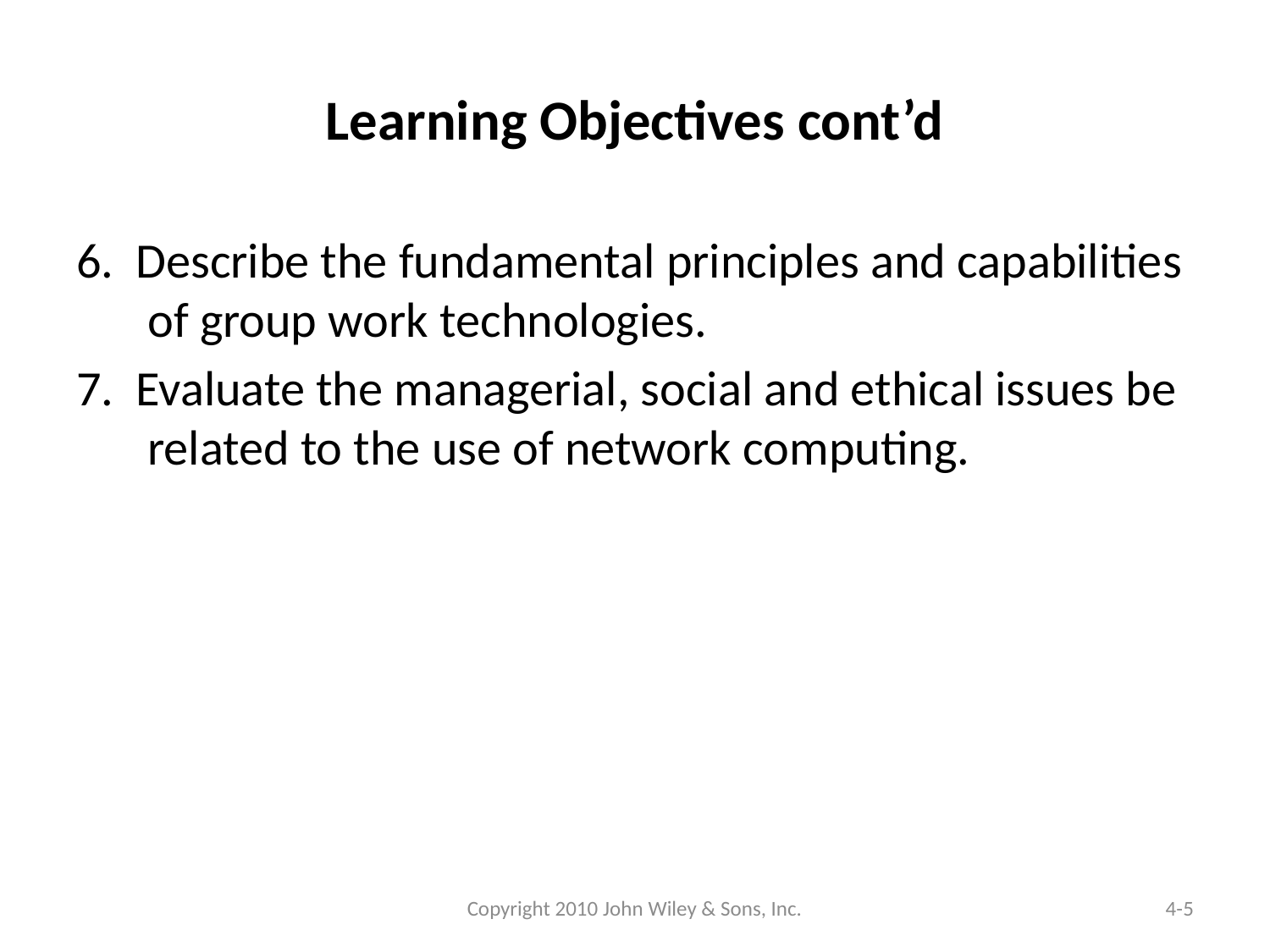

# Learning Objectives cont’d
6.  Describe the fundamental principles and capabilities of group work technologies.
7.  Evaluate the managerial, social and ethical issues be related to the use of network computing.

Copyright 2010 John Wiley & Sons, Inc.
4-5